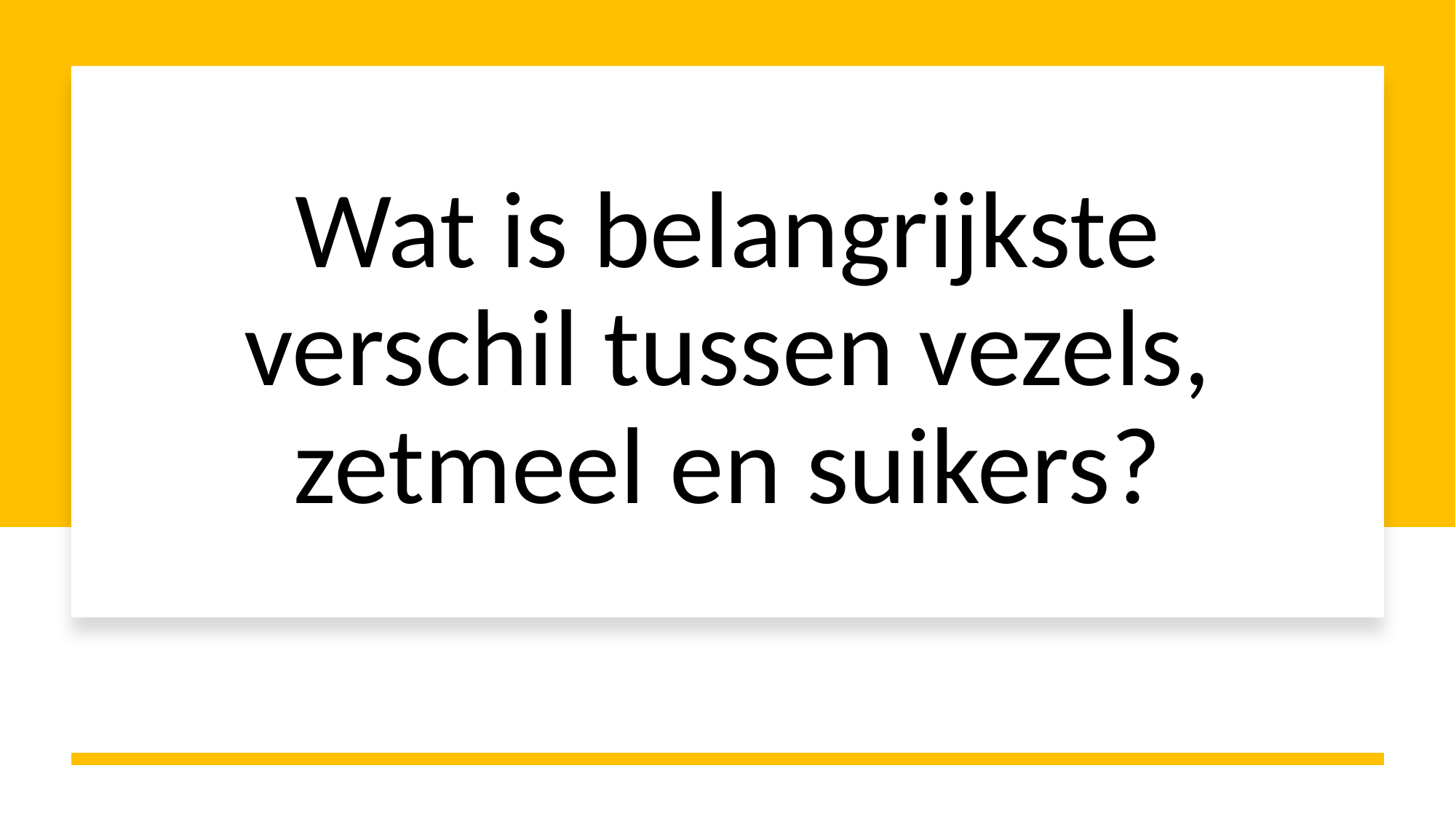

# Wat is belangrijkste verschil tussen vezels, zetmeel en suikers?